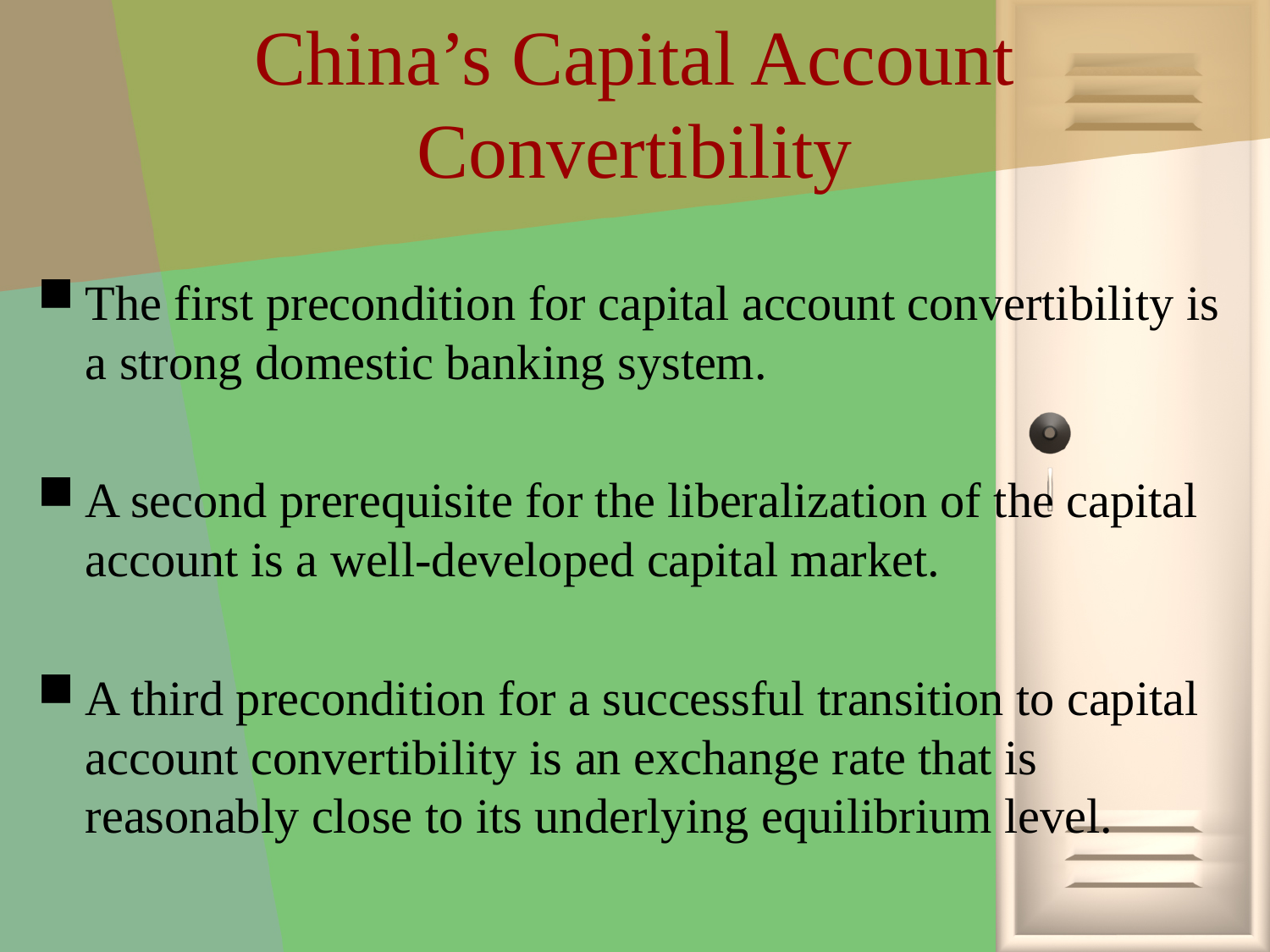

# China’s Capital Account Convertibility
The first precondition for capital account convertibility is a strong domestic banking system.

A second prerequisite for the liberalization of the capital account is a well-developed capital market.

A third precondition for a successful transition to capital account convertibility is an exchange rate that is reasonably close to its underlying equilibrium level.